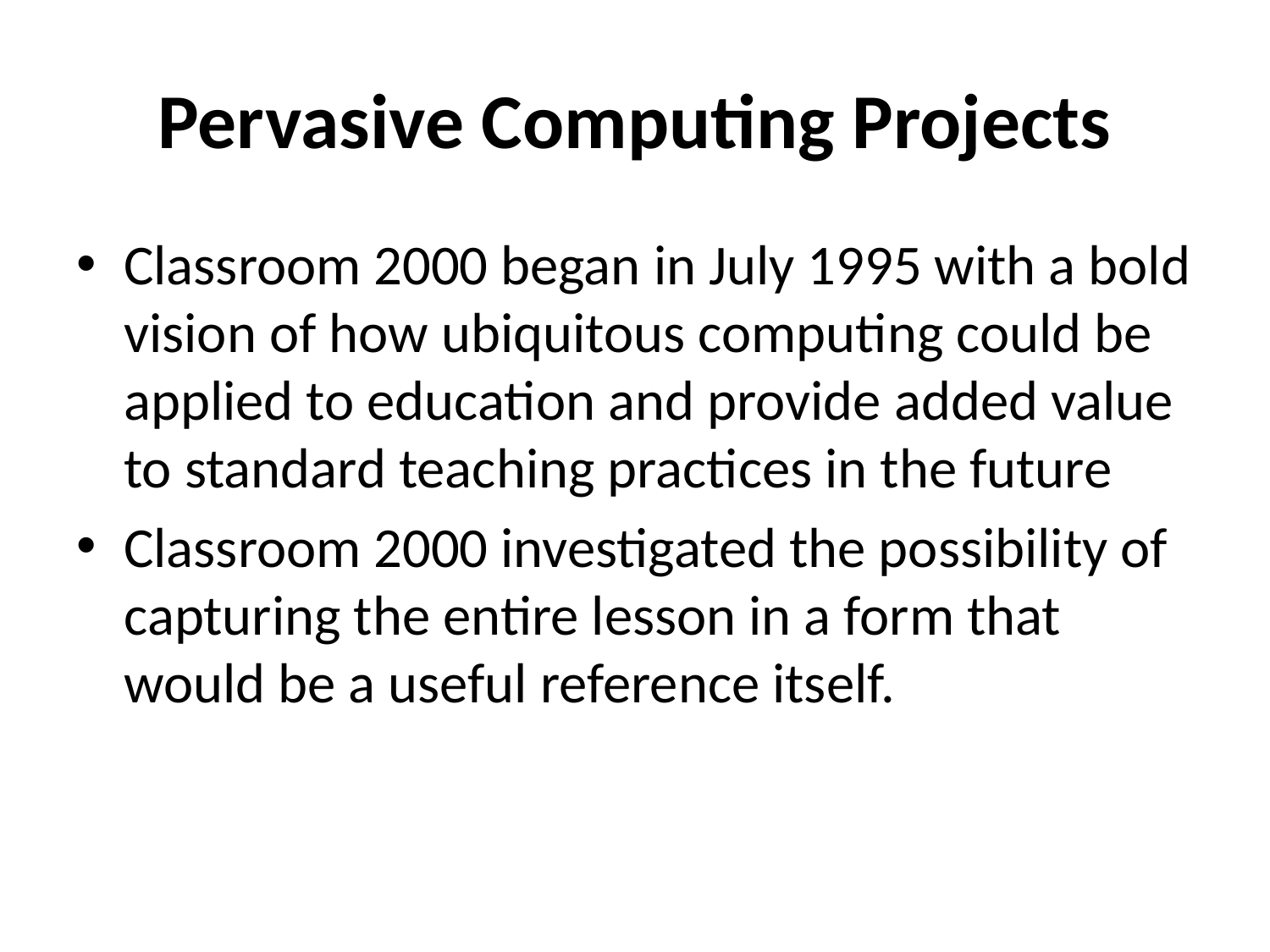

# Pervasive Computing Projects
Classroom 2000 began in July 1995 with a bold vision of how ubiquitous computing could be applied to education and provide added value to standard teaching practices in the future
Classroom 2000 investigated the possibility of capturing the entire lesson in a form that would be a useful reference itself.